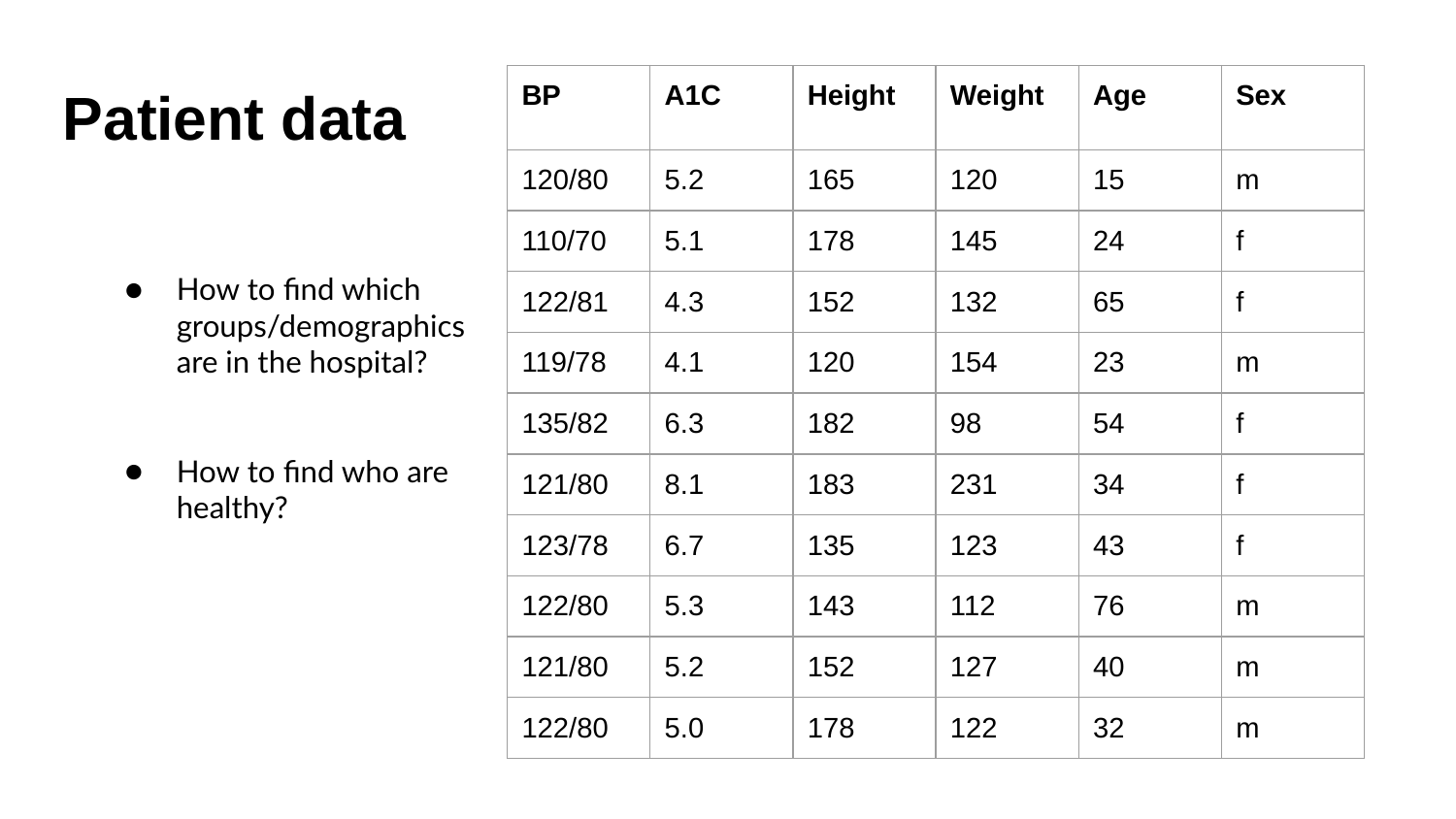

| BP | A1C | Height | Weight | Age | Sex |
| --- | --- | --- | --- | --- | --- |
| 120/80 | 5.2 | 165 | 120 | 15 | m |
| 110/70 | 5.1 | 178 | 145 | 24 | f |
| 122/81 | 4.3 | 152 | 132 | 65 | f |
| 119/78 | 4.1 | 120 | 154 | 23 | m |
| 135/82 | 6.3 | 182 | 98 | 54 | f |
| 121/80 | 8.1 | 183 | 231 | 34 | f |
| 123/78 | 6.7 | 135 | 123 | 43 | f |
| 122/80 | 5.3 | 143 | 112 | 76 | m |
| 121/80 | 5.2 | 152 | 127 | 40 | m |
| 122/80 | 5.0 | 178 | 122 | 32 | m |
# Patient data
How to find which groups/demographics are in the hospital?

How to find who are healthy?